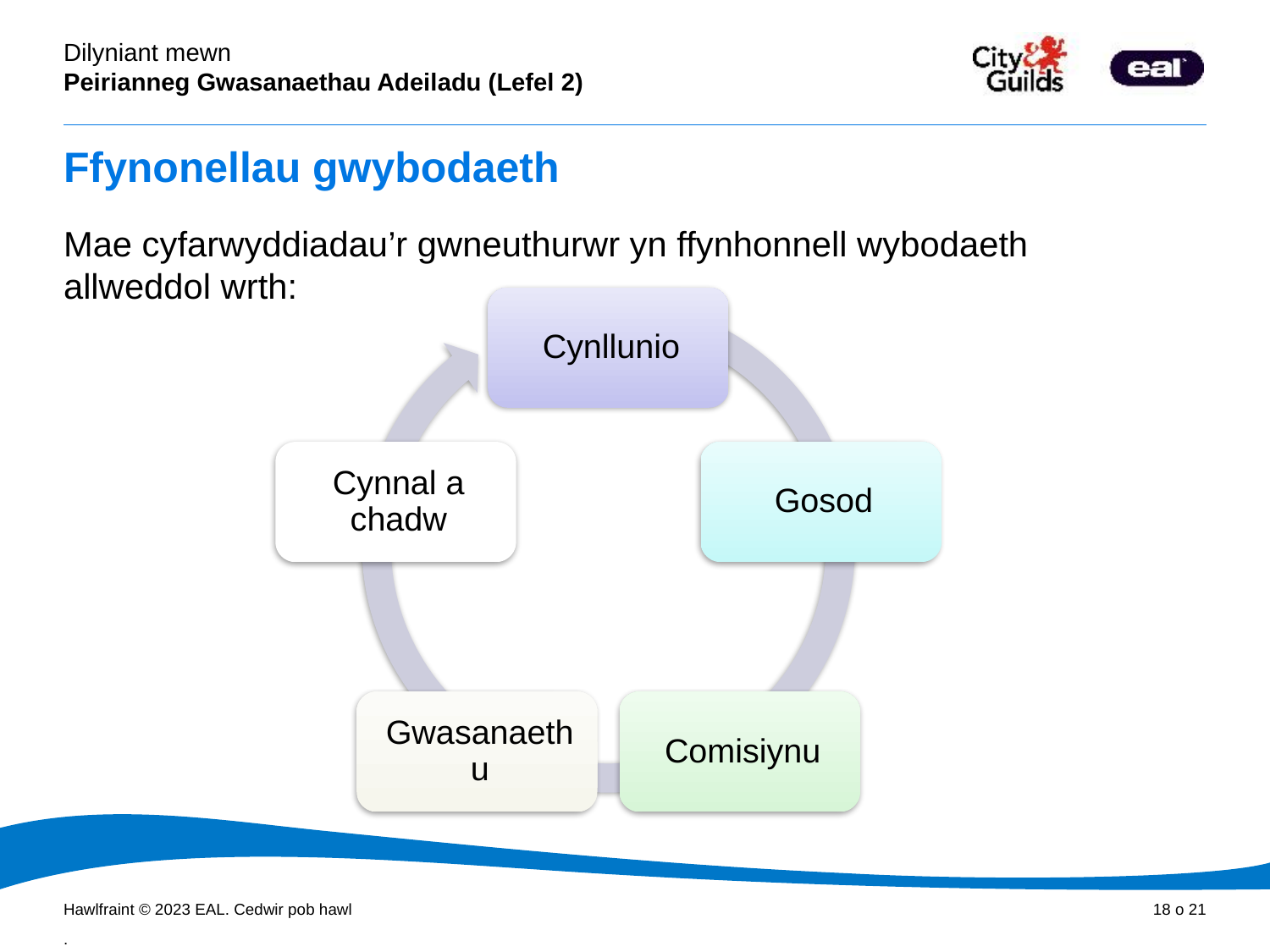

# Ffynonellau gwybodaeth
Mae cyfarwyddiadau’r gwneuthurwr yn ffynhonnell wybodaeth allweddol wrth:
Cynllunio
Gosod
Comisiynu
Gwasanaethu
Cynnal a chadw